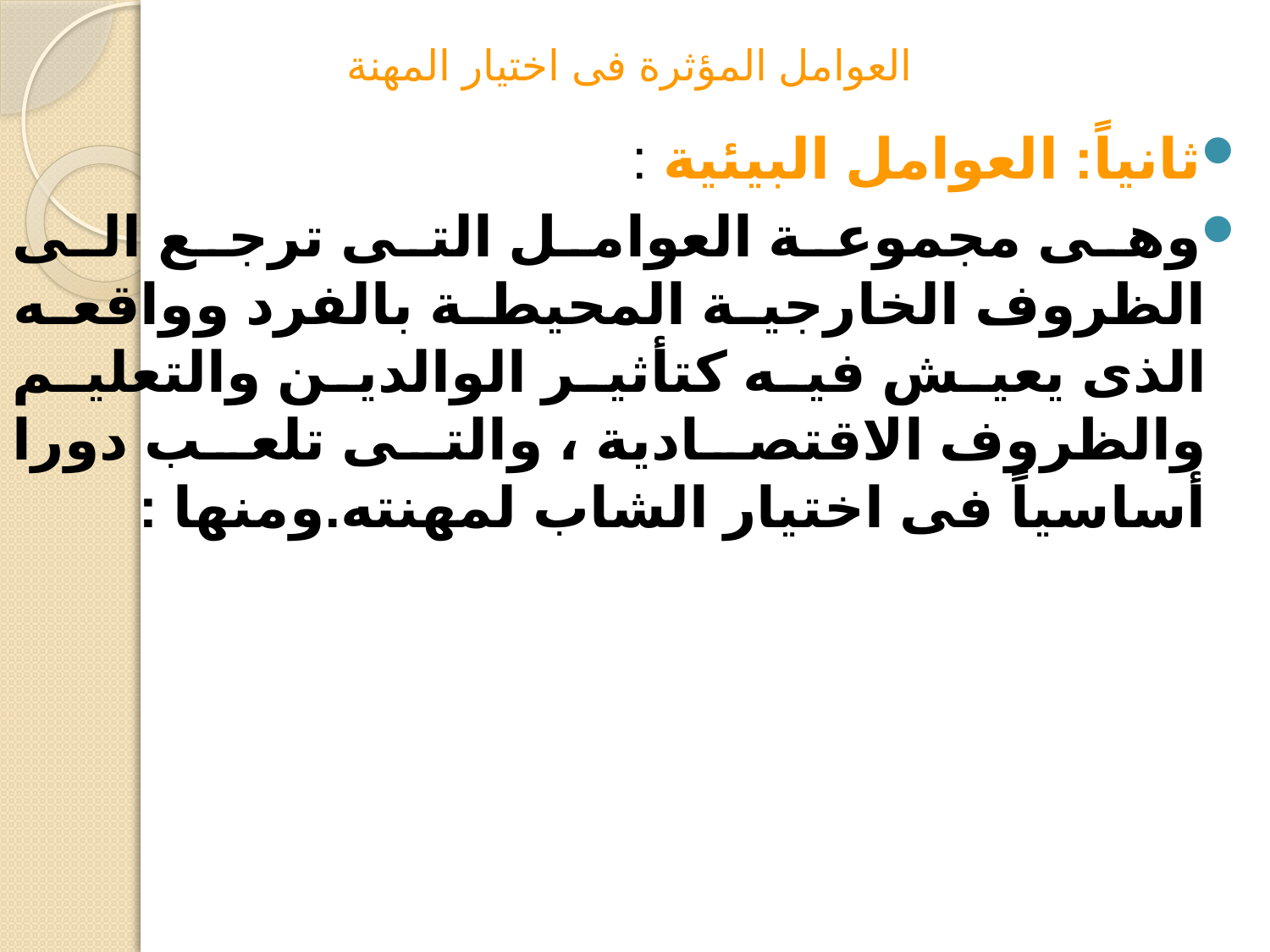

# العوامل المؤثرة فى اختيار المهنة
ثانياً: العوامل البيئية :
وهى مجموعة العوامل التى ترجع الى الظروف الخارجية المحيطة بالفرد وواقعه الذى يعيش فيه كتأثير الوالدين والتعليم والظروف الاقتصادية ، والتى تلعب دورا أساسياً فى اختيار الشاب لمهنته.ومنها :